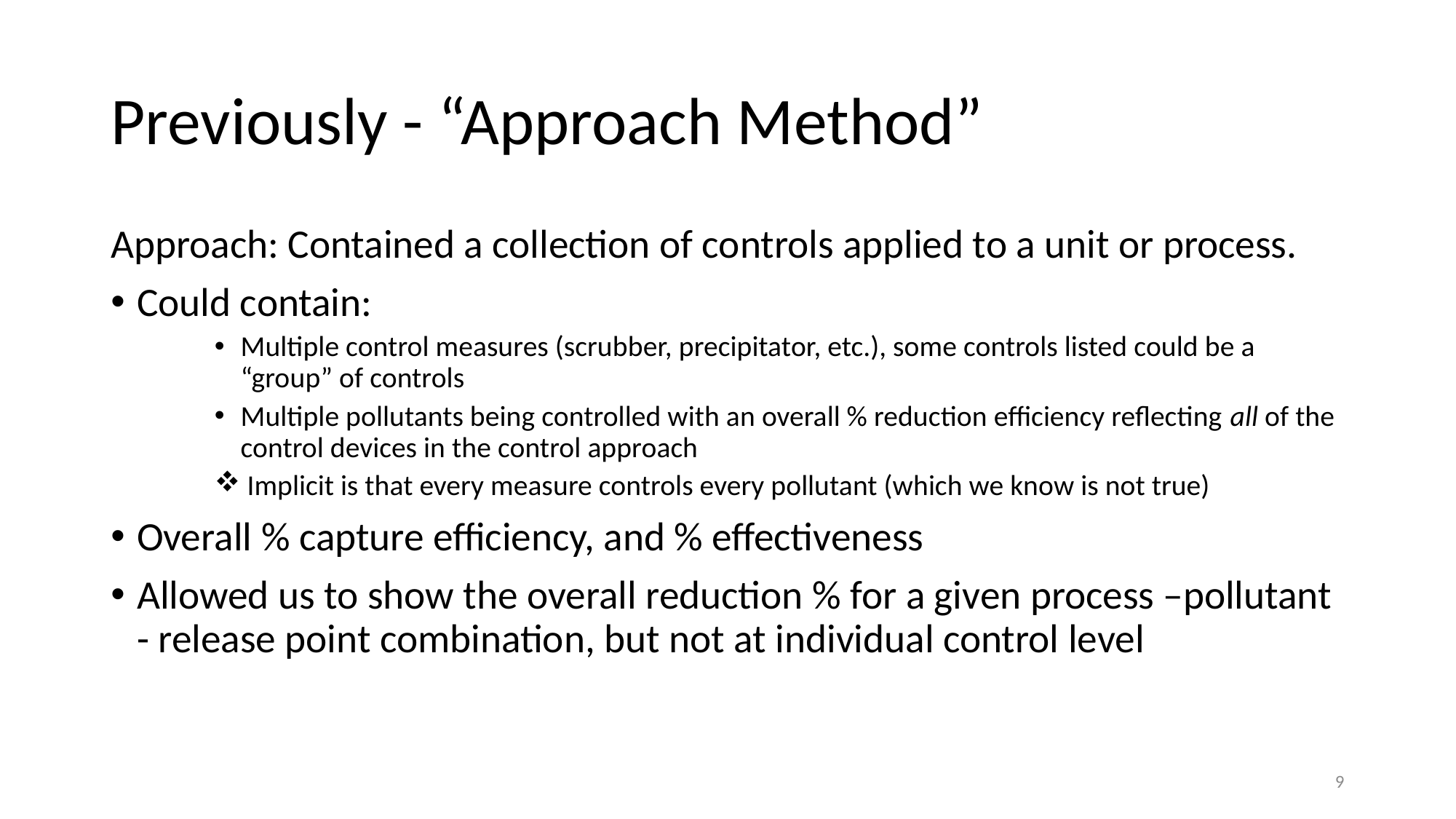

# Previously - “Approach Method”
Approach: Contained a collection of controls applied to a unit or process.
Could contain:
Multiple control measures (scrubber, precipitator, etc.), some controls listed could be a “group” of controls
Multiple pollutants being controlled with an overall % reduction efficiency reflecting all of the control devices in the control approach
 Implicit is that every measure controls every pollutant (which we know is not true)
Overall % capture efficiency, and % effectiveness
Allowed us to show the overall reduction % for a given process –pollutant - release point combination, but not at individual control level

9